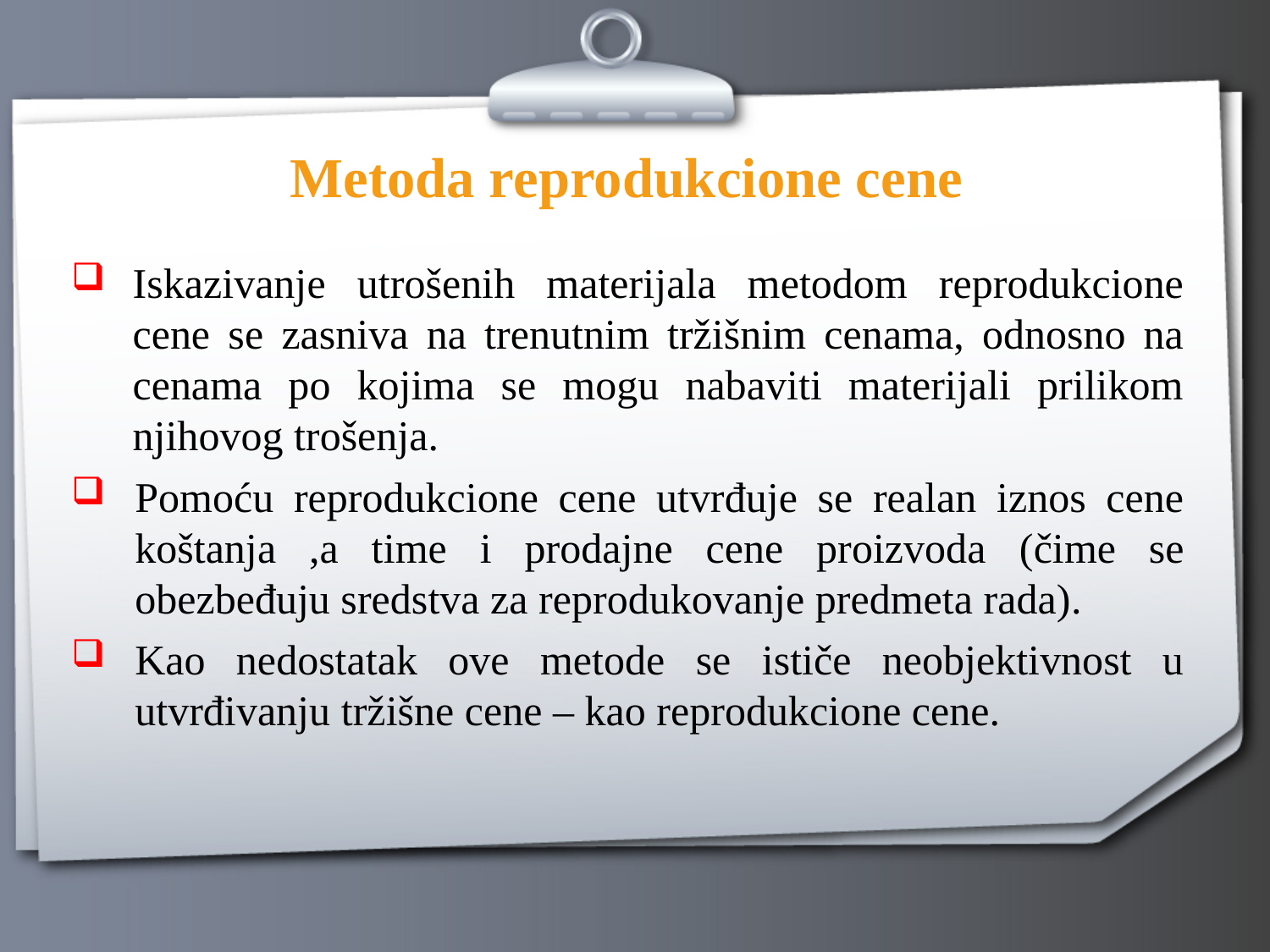

# Metoda reprodukcione cene
Iskazivanje utrošenih materijala metodom reprodukcione cene se zasniva na trenutnim tržišnim cenama, odnosno na cenama po kojima se mogu nabaviti materijali prilikom njihovog trošenja.
Pomoću reprodukcione cene utvrđuje se realan iznos cene koštanja ,a time i prodajne cene proizvoda (čime se obezbeđuju sredstva za reprodukovanje predmeta rada).
Kao nedostatak ove metode se ističe neobjektivnost u utvrđivanju tržišne cene – kao reprodukcione cene.